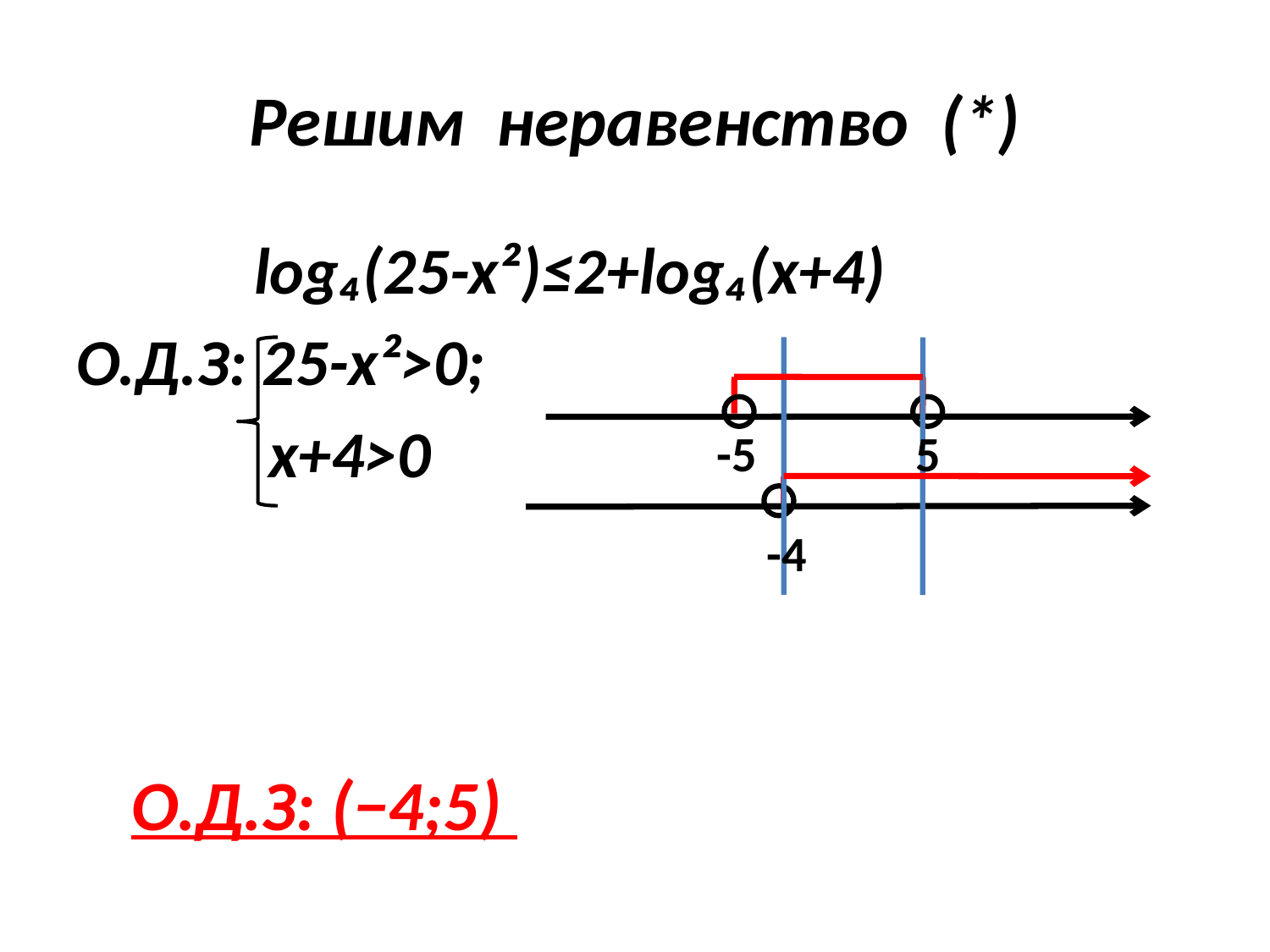

# Решим  неравенство  (*)
            log₄(25-x²)≤2+log₄(x+4)
О.Д.З: 25-x²>0;
             x+4>0

-5
5

-4
О.Д.З: (−4;5)